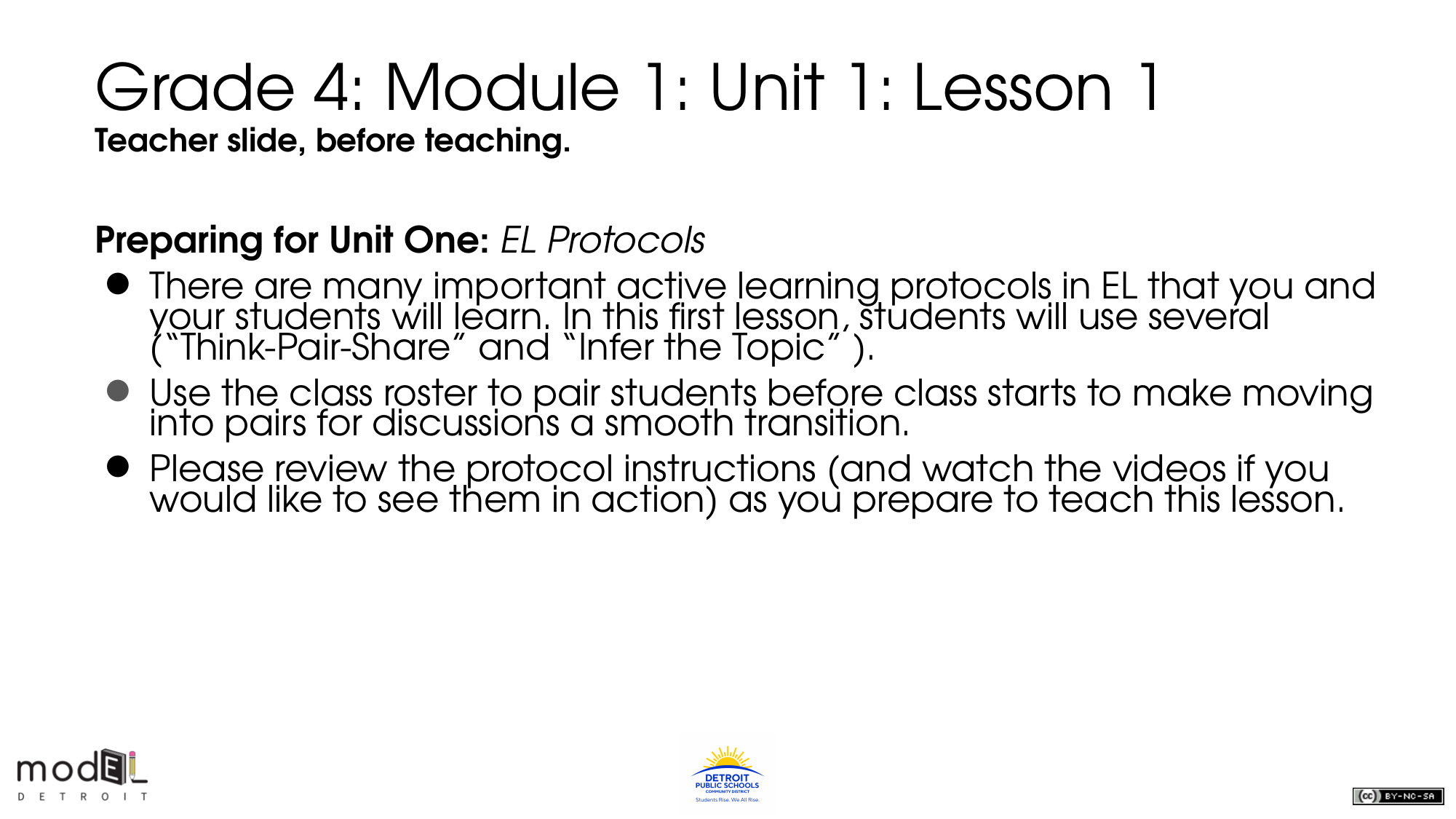

Grade 4: Module 1: Unit 1: Lesson 1
Teacher slide, before teaching.
Preparing for Unit One: EL Protocols
There are many important active learning protocols in EL that you and your students will learn. In this first lesson, students will use several (“Think-Pair-Share” and “Infer the Topic” ).
Use the class roster to pair students before class starts to make moving into pairs for discussions a smooth transition.
Please review the protocol instructions (and watch the videos if you would like to see them in action) as you prepare to teach this lesson.